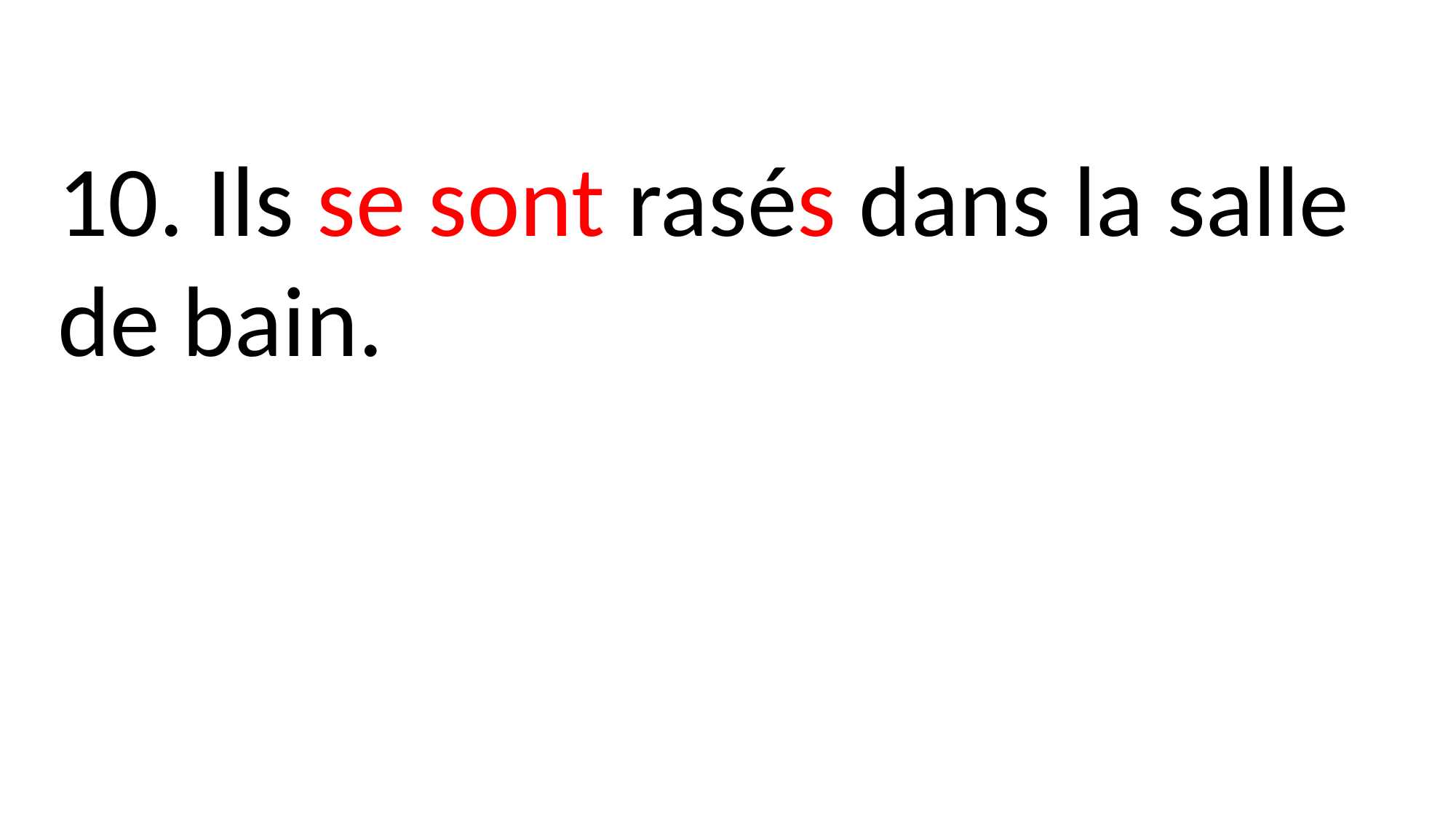

10. Ils se sont rasés dans la salle de bain.